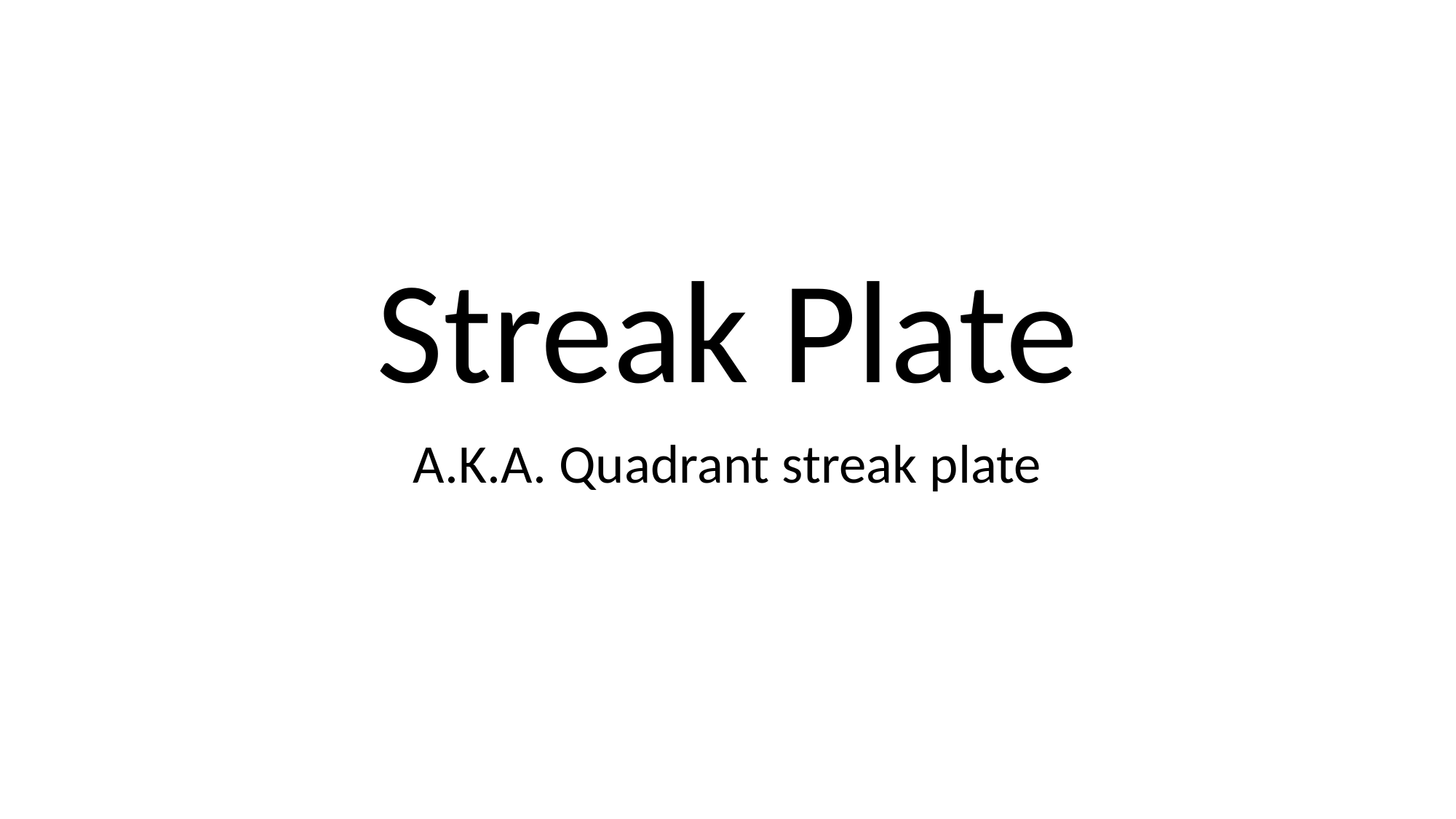

# Streak Plate
A.K.A. Quadrant streak plate